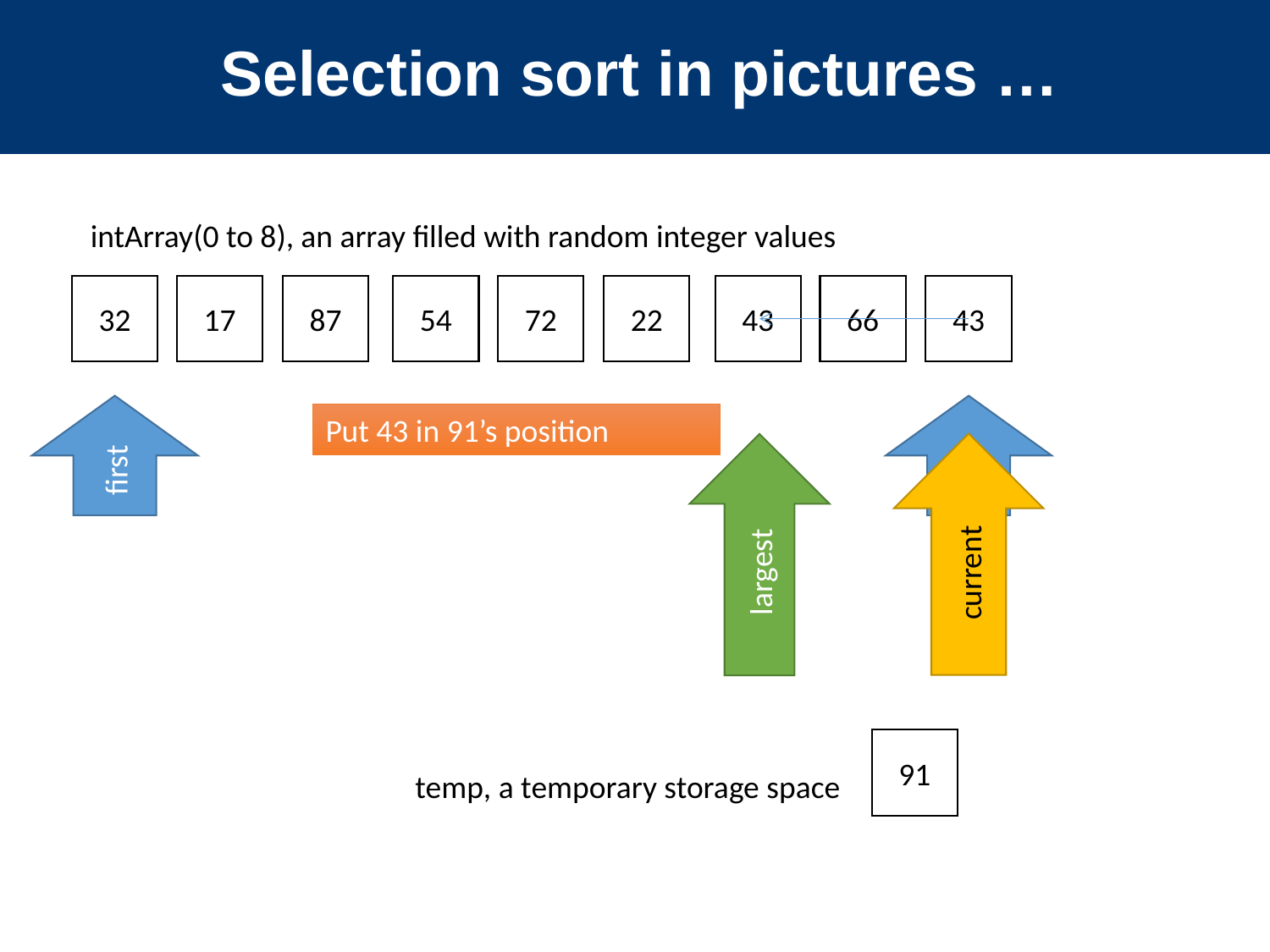

Selection sort in pictures …
intArray(0 to 8), an array filled with random integer values
32
17
87
54
72
22
43
66
43
last
first
Put 43 in 91’s position
current
largest
91
temp, a temporary storage space